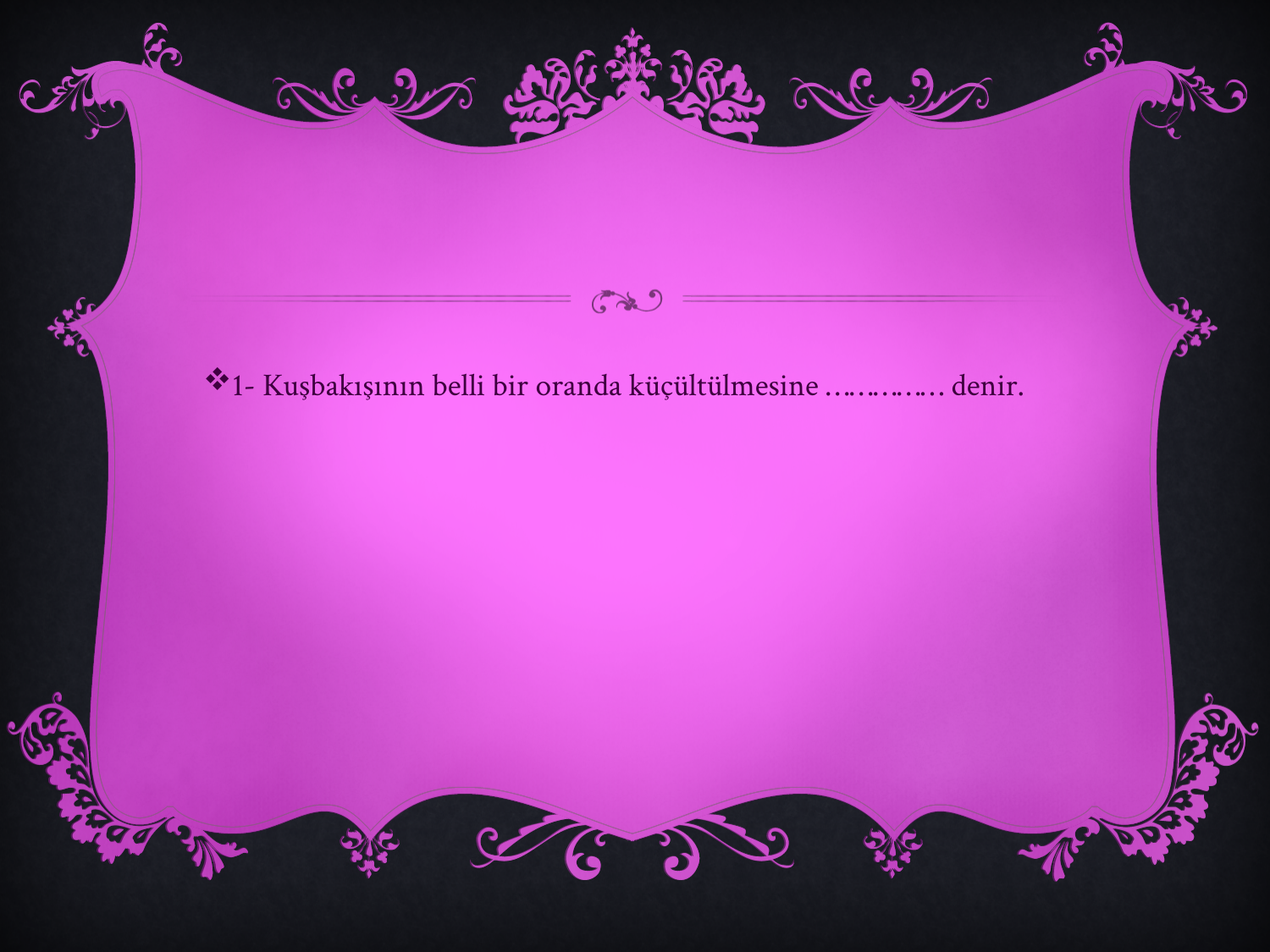

#
1- Kuşbakışının belli bir oranda küçültülmesine …………… denir.